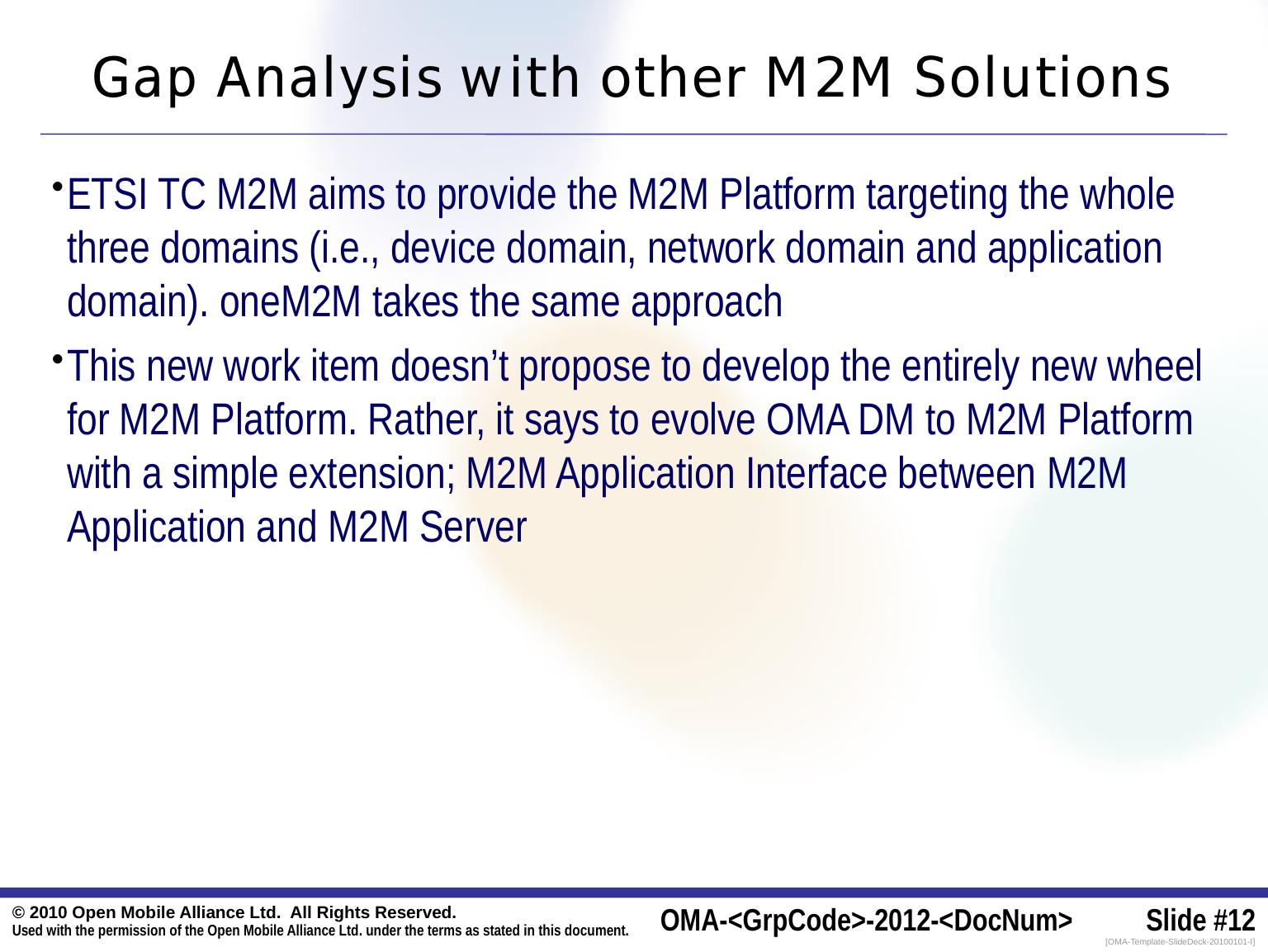

# Gap Analysis with other M2M Solutions
ETSI TC M2M aims to provide the M2M Platform targeting the whole three domains (i.e., device domain, network domain and application domain). oneM2M takes the same approach
This new work item doesn’t propose to develop the entirely new wheel for M2M Platform. Rather, it says to evolve OMA DM to M2M Platform with a simple extension; M2M Application Interface between M2M Application and M2M Server